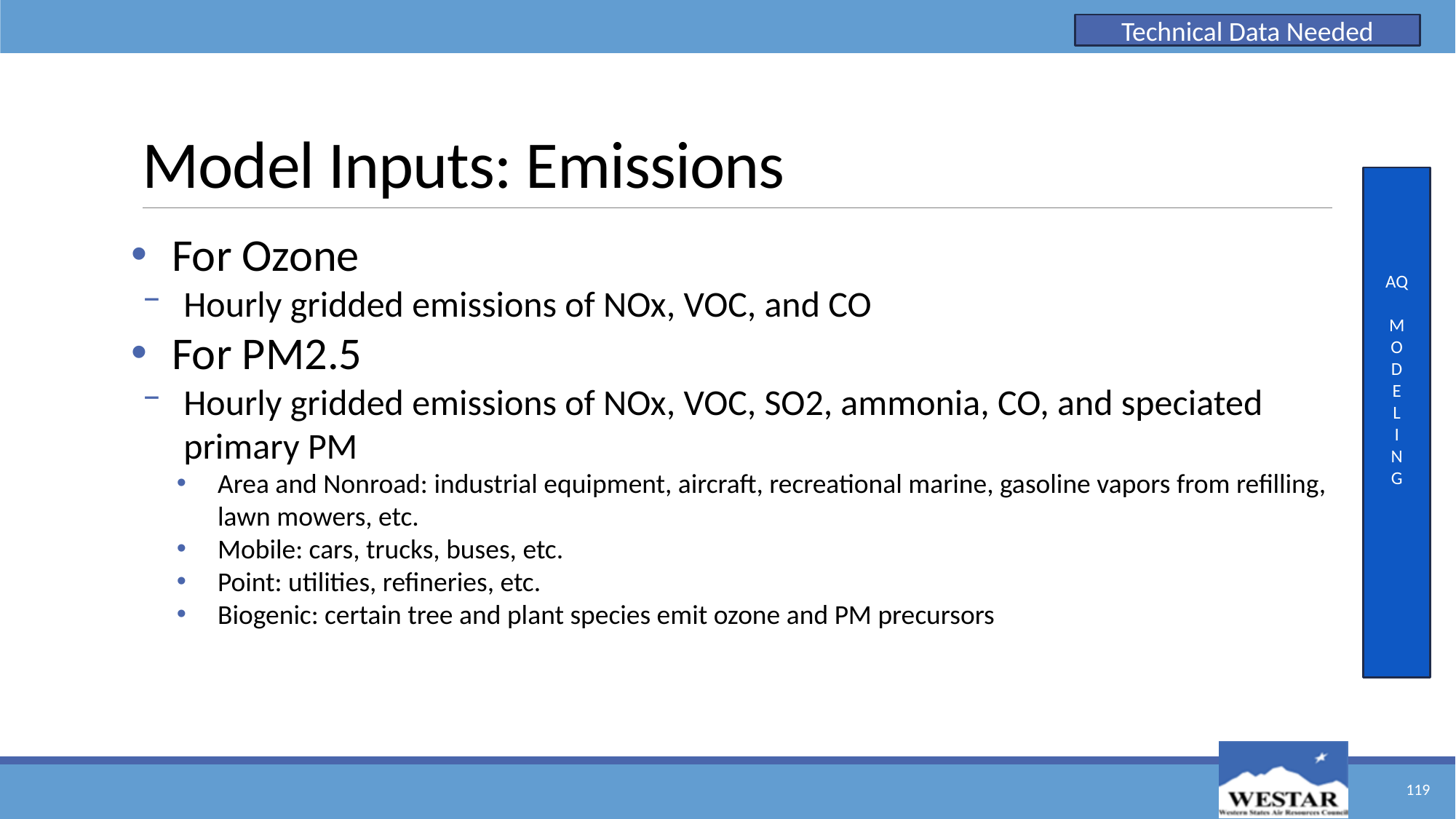

Technical Data Needed
# Model Inputs: Emissions
AQ

M
O
D
E
L
I
N
G

For Ozone
Hourly gridded emissions of NOx, VOC, and CO
For PM2.5
Hourly gridded emissions of NOx, VOC, SO2, ammonia, CO, and speciated primary PM
Area and Nonroad: industrial equipment, aircraft, recreational marine, gasoline vapors from refilling, lawn mowers, etc.
Mobile: cars, trucks, buses, etc.
Point: utilities, refineries, etc.
Biogenic: certain tree and plant species emit ozone and PM precursors

119